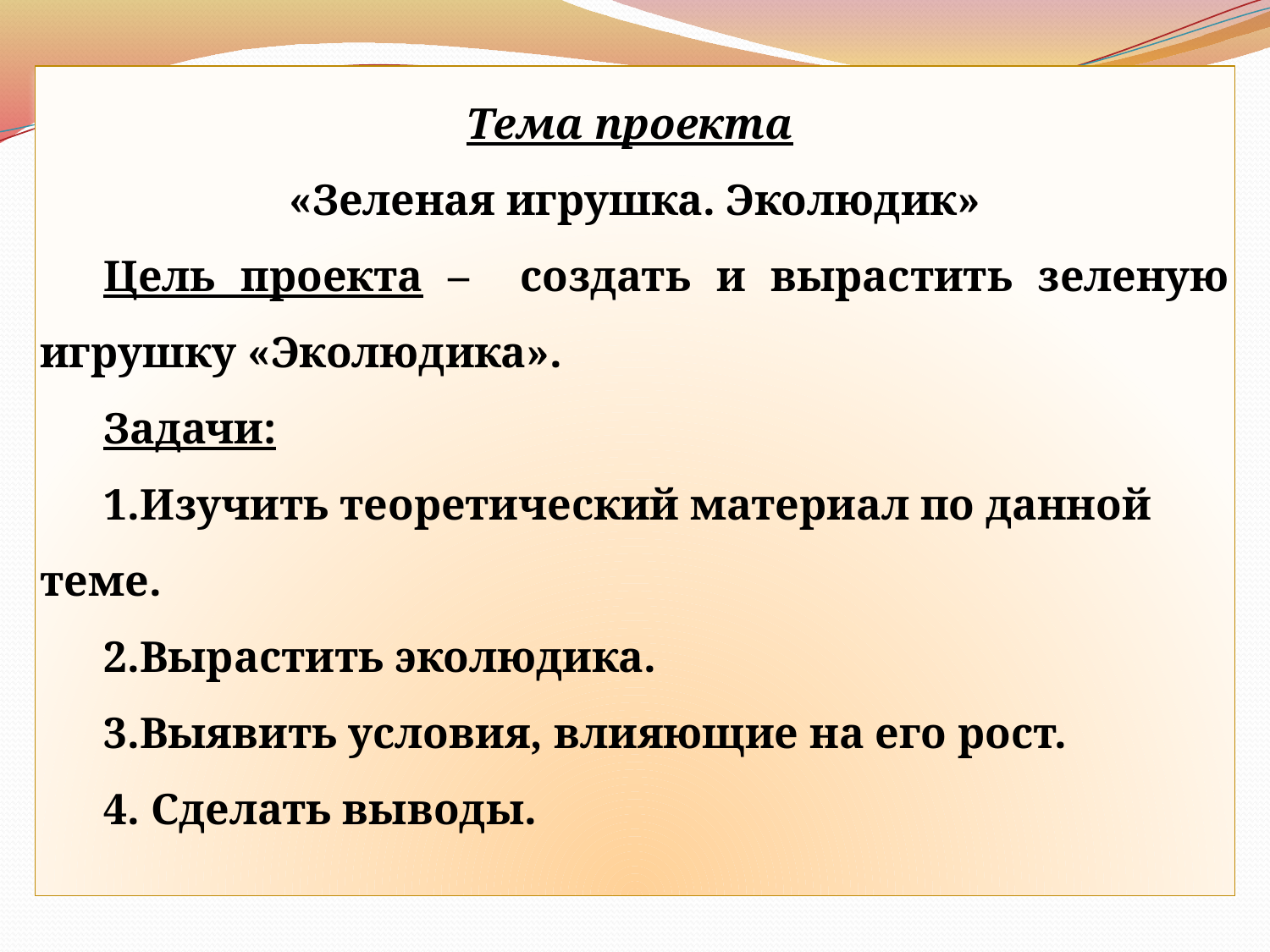

Тема проекта
«Зеленая игрушка. Эколюдик»
Цель проекта –  создать и вырастить зеленую игрушку «Эколюдика».
Задачи:
1.Изучить теоретический материал по данной теме.
2.Вырастить эколюдика.
3.Выявить условия, влияющие на его рост.
4. Сделать выводы.